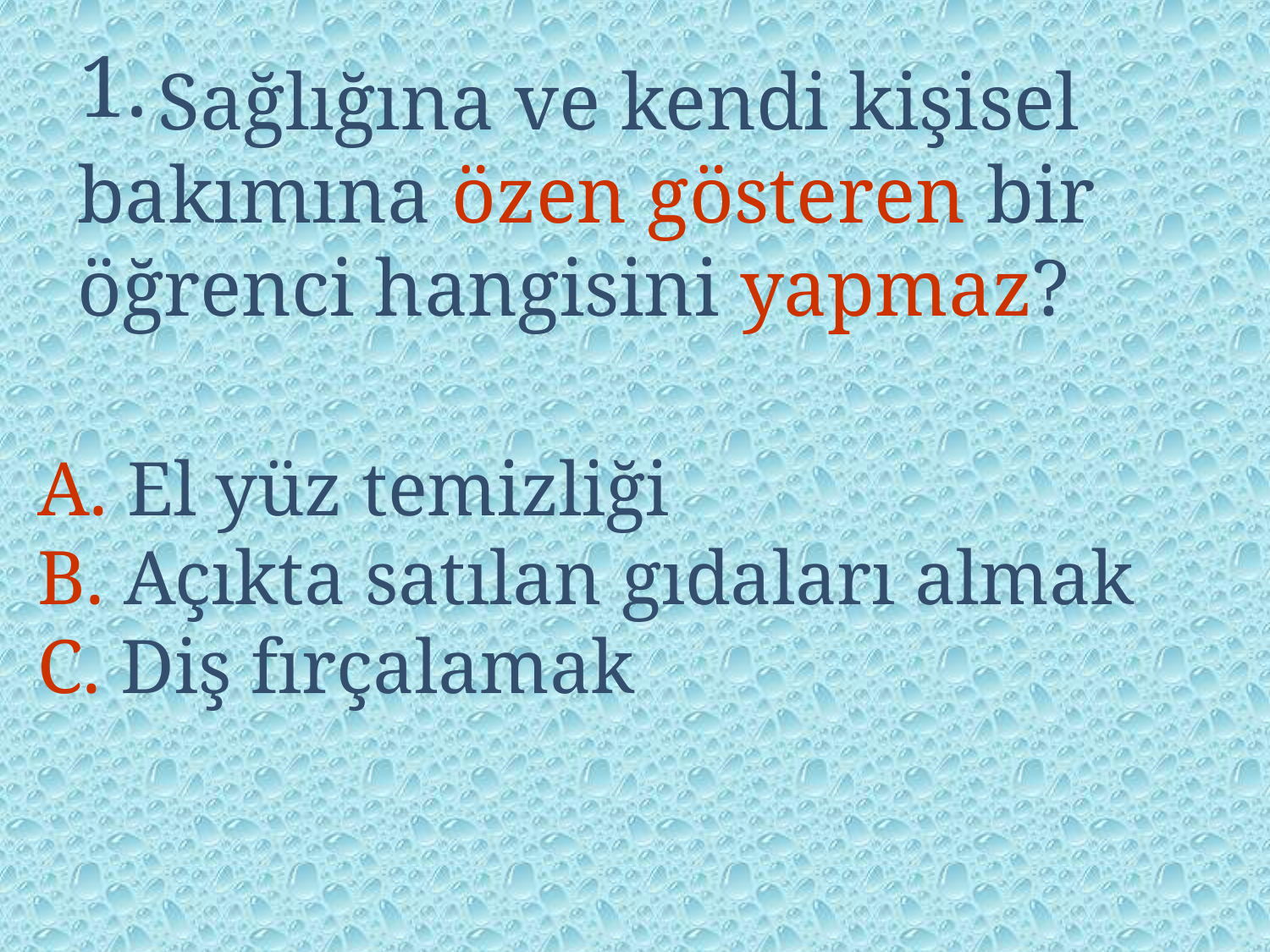

1.
    Sağlığına ve kendi kişisel bakımına özen gösteren bir öğrenci hangisini yapmaz?
A. El yüz temizliği
B. Açıkta satılan gıdaları almak
C. Diş fırçalamak